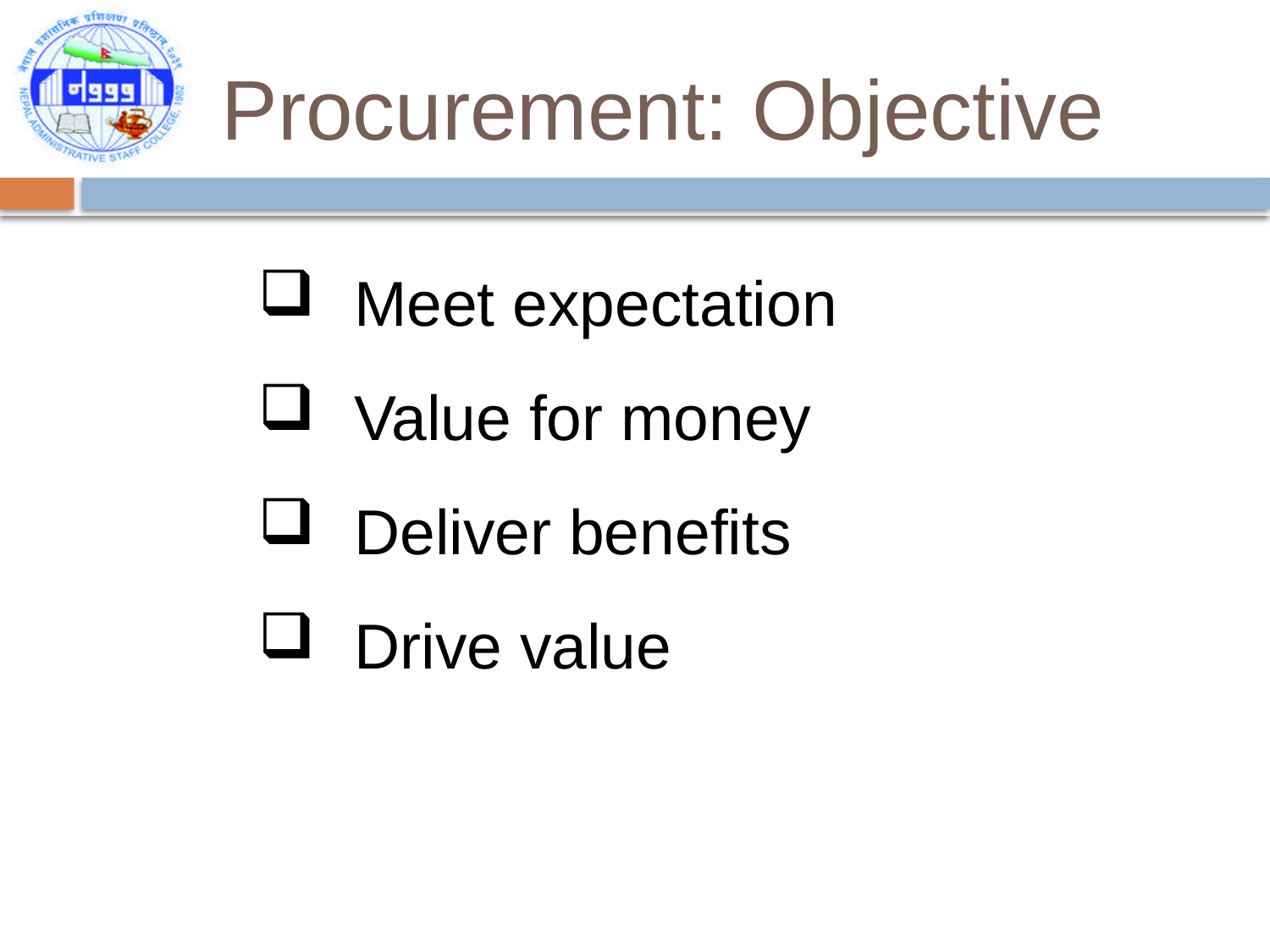

Procurement: Objective
Meet expectation
Value for money
Deliver benefits
Drive value